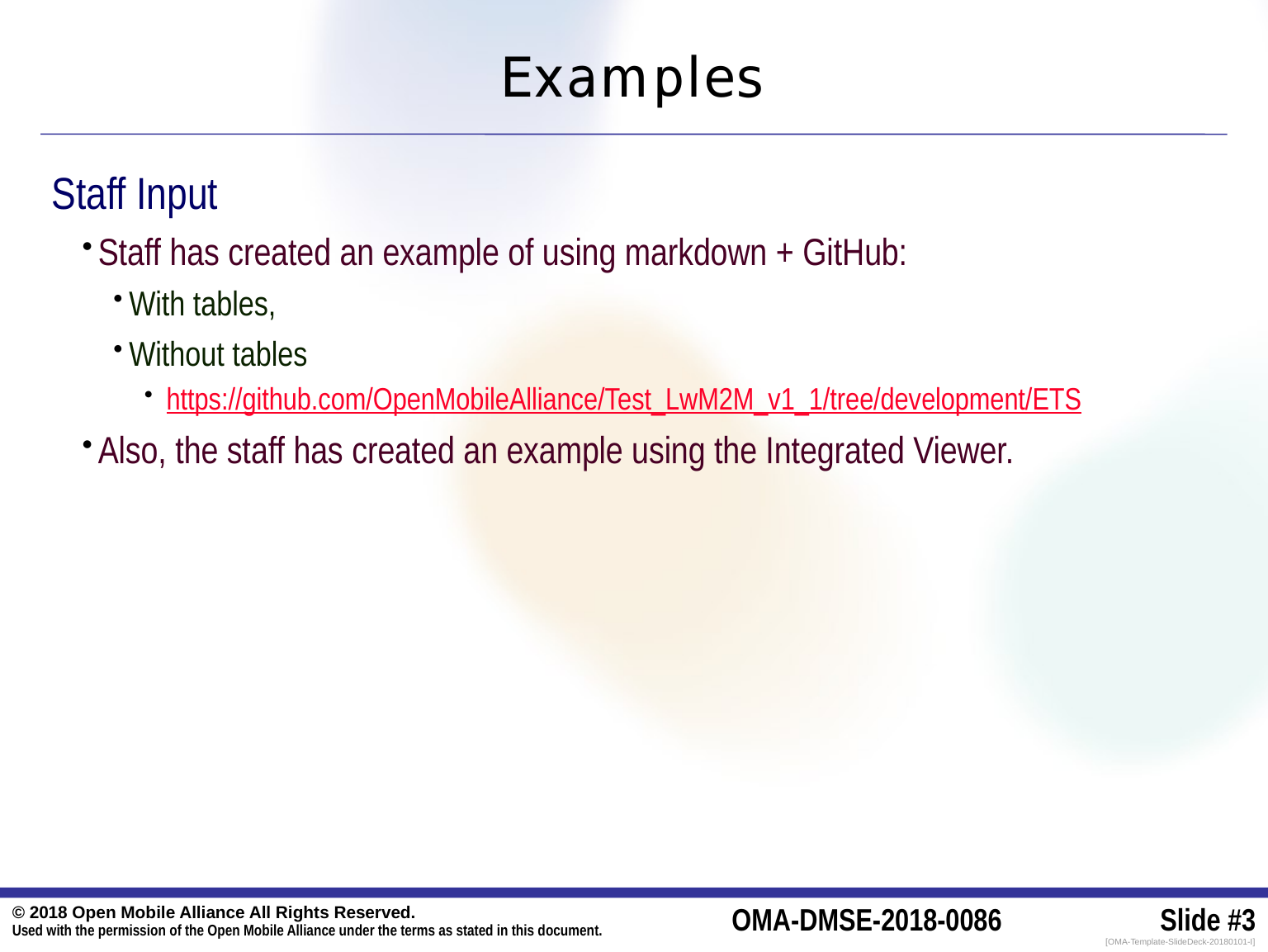

# Examples
Staff Input
Staff has created an example of using markdown + GitHub:
With tables,
Without tables
 https://github.com/OpenMobileAlliance/Test_LwM2M_v1_1/tree/development/ETS
Also, the staff has created an example using the Integrated Viewer.